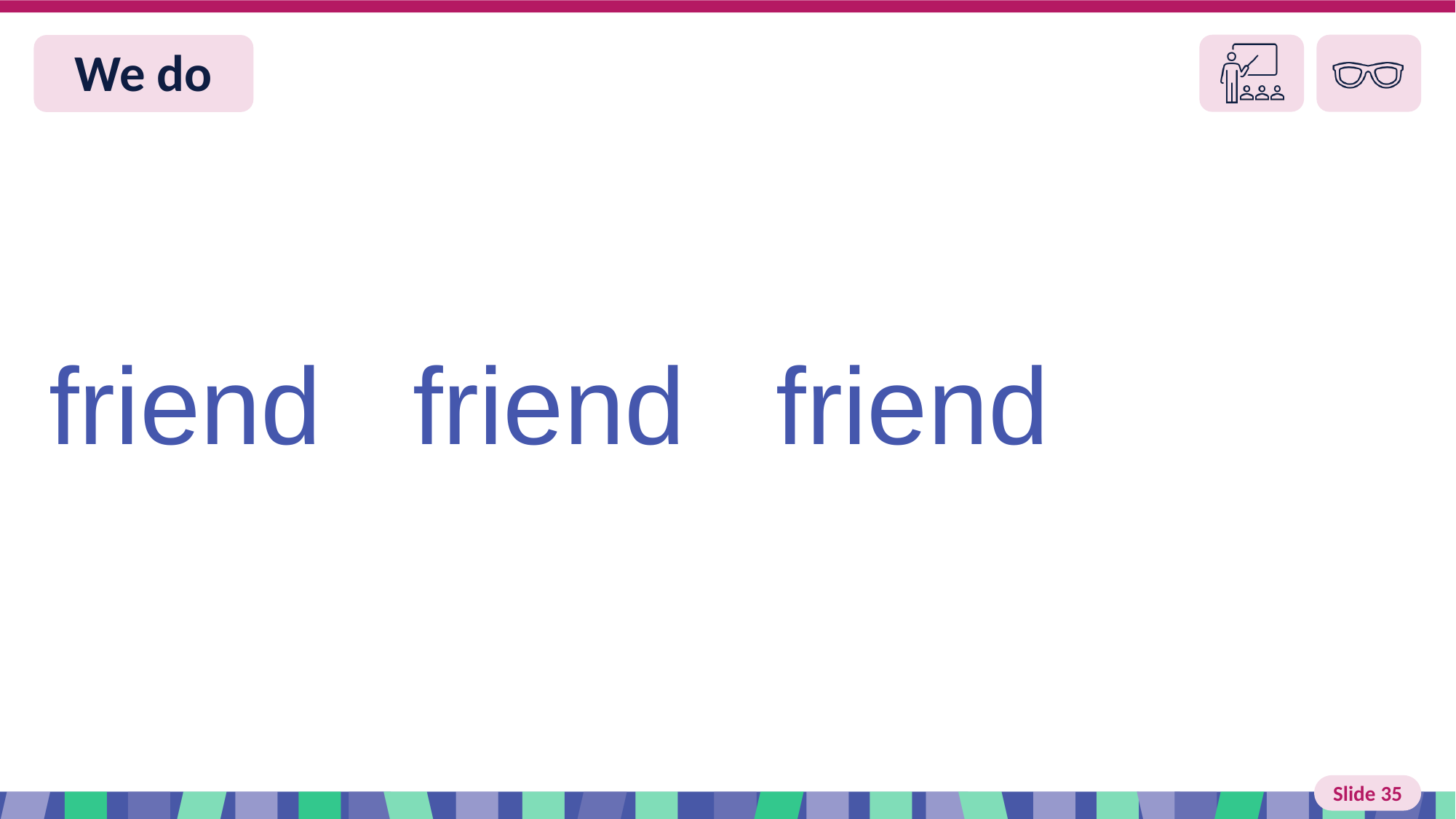

Slide 35 We do read
friend   friend   friend